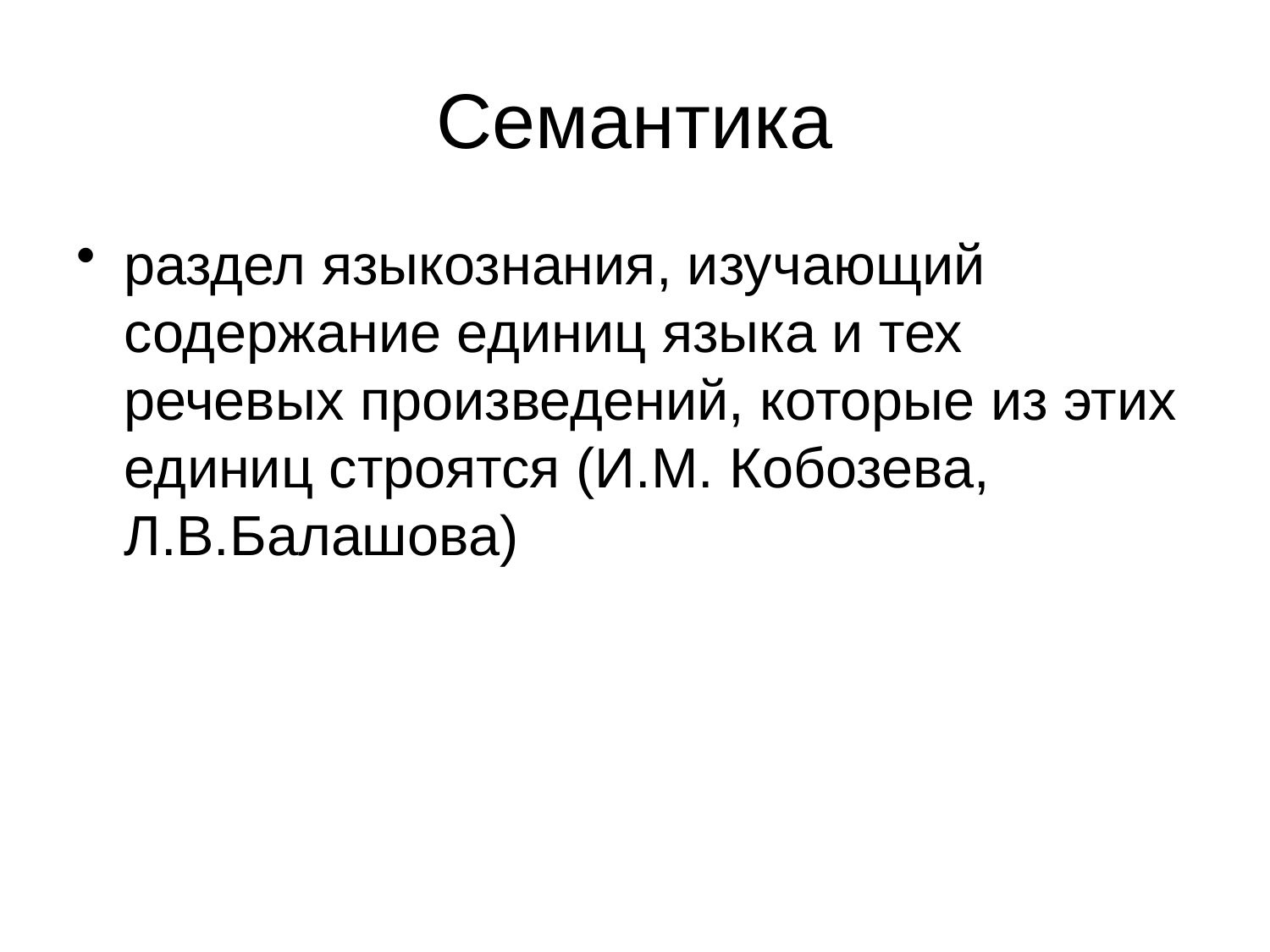

# Семантика
раздел языкознания, изучающий содержание единиц языка и тех речевых произведений, которые из этих единиц строятся (И.М. Кобозева, Л.В.Балашова)